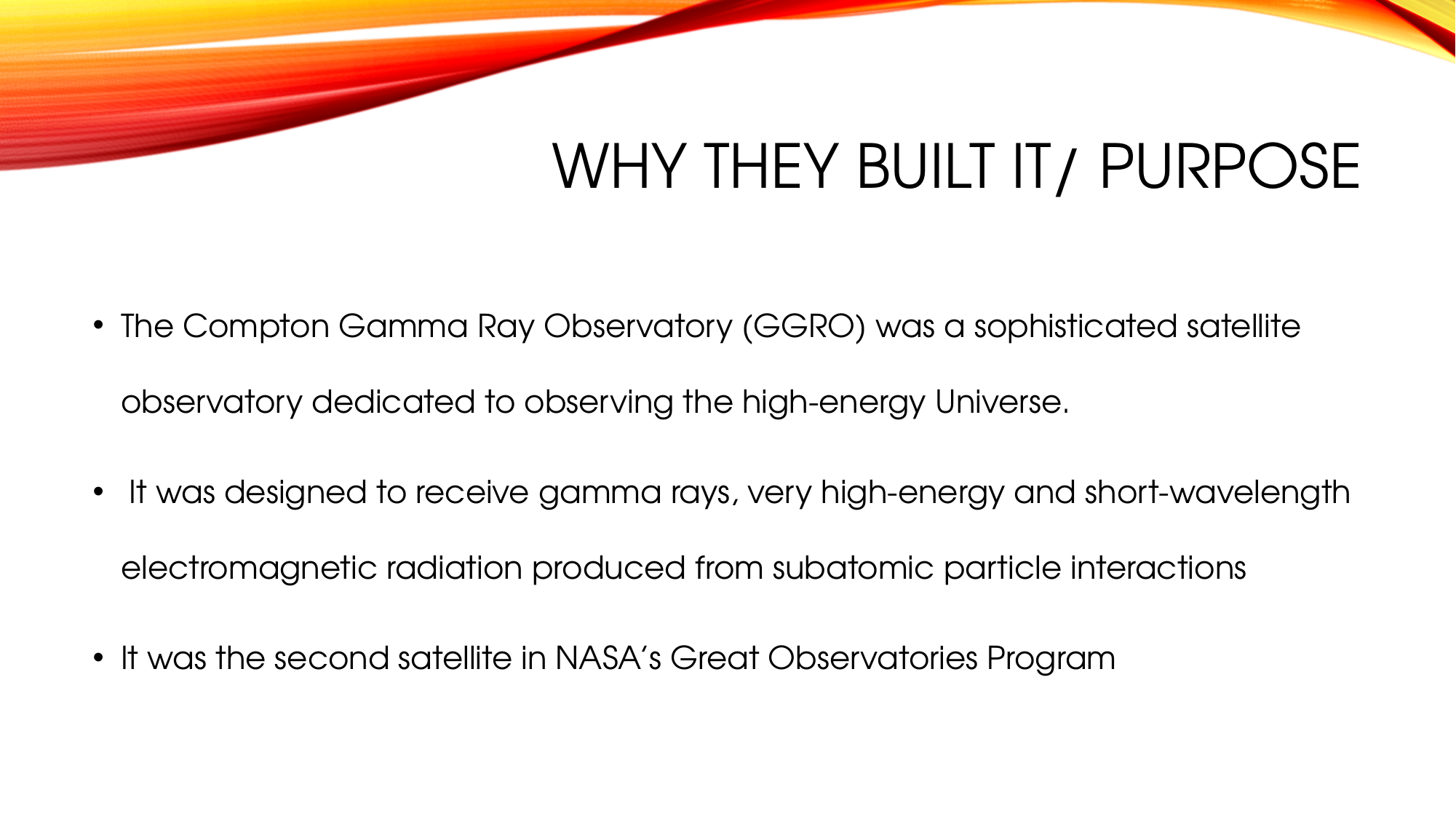

# Why they built it/ purpose
The Compton Gamma Ray Observatory (GGRO) was a sophisticated satellite observatory dedicated to observing the high-energy Universe.
 It was designed to receive gamma rays, very high-energy and short-wavelength electromagnetic radiation produced from subatomic particle interactions
It was the second satellite in NASA’s Great Observatories Program